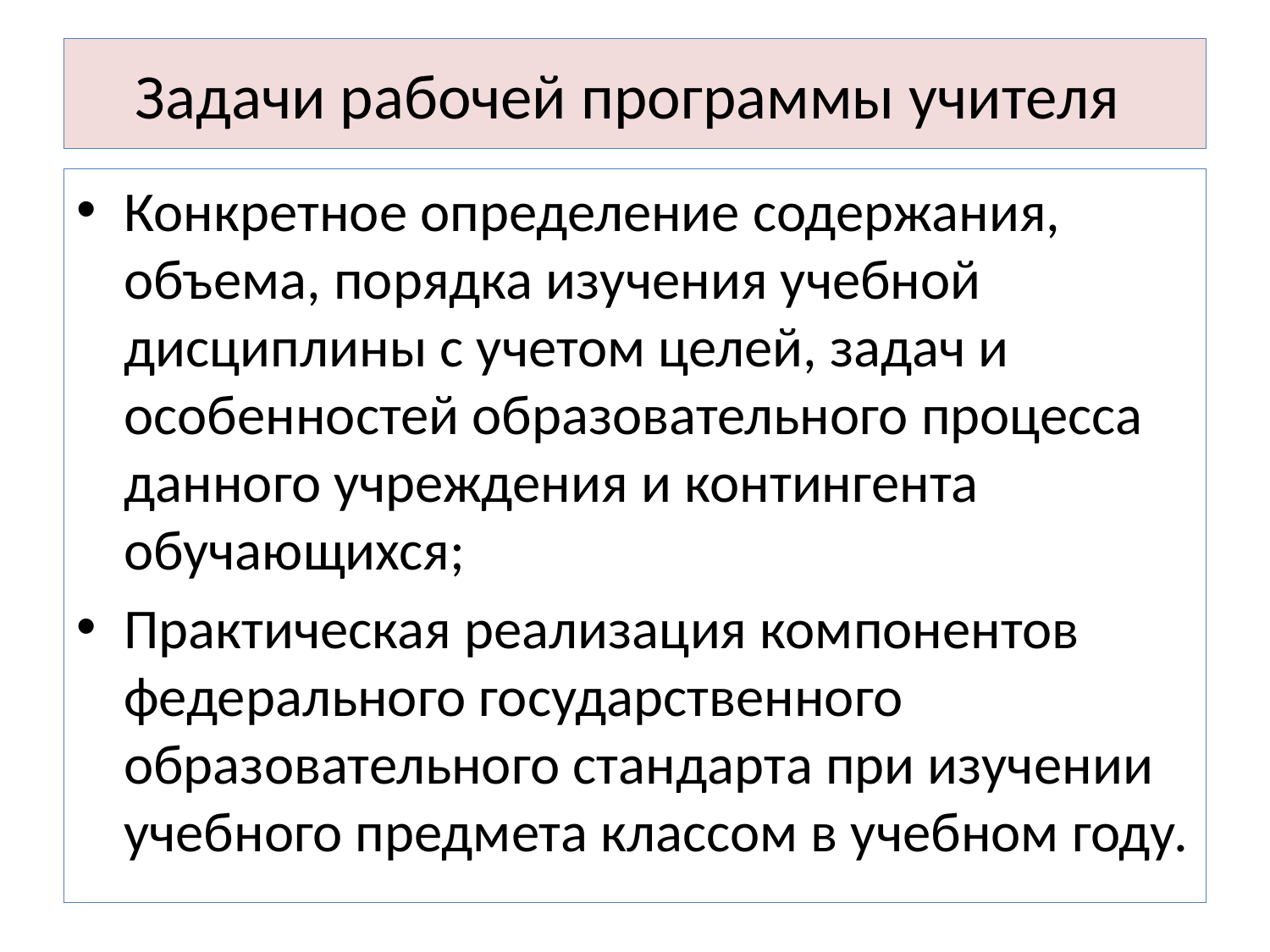

# Задачи рабочей программы учителя
Конкретное определение содержания, объема, порядка изучения учебной дисциплины с учетом целей, задач и особенностей образовательного процесса данного учреждения и контингента обучающихся;
Практическая реализация компонентов федерального государственного образовательного стандарта при изучении учебного предмета классом в учебном году.